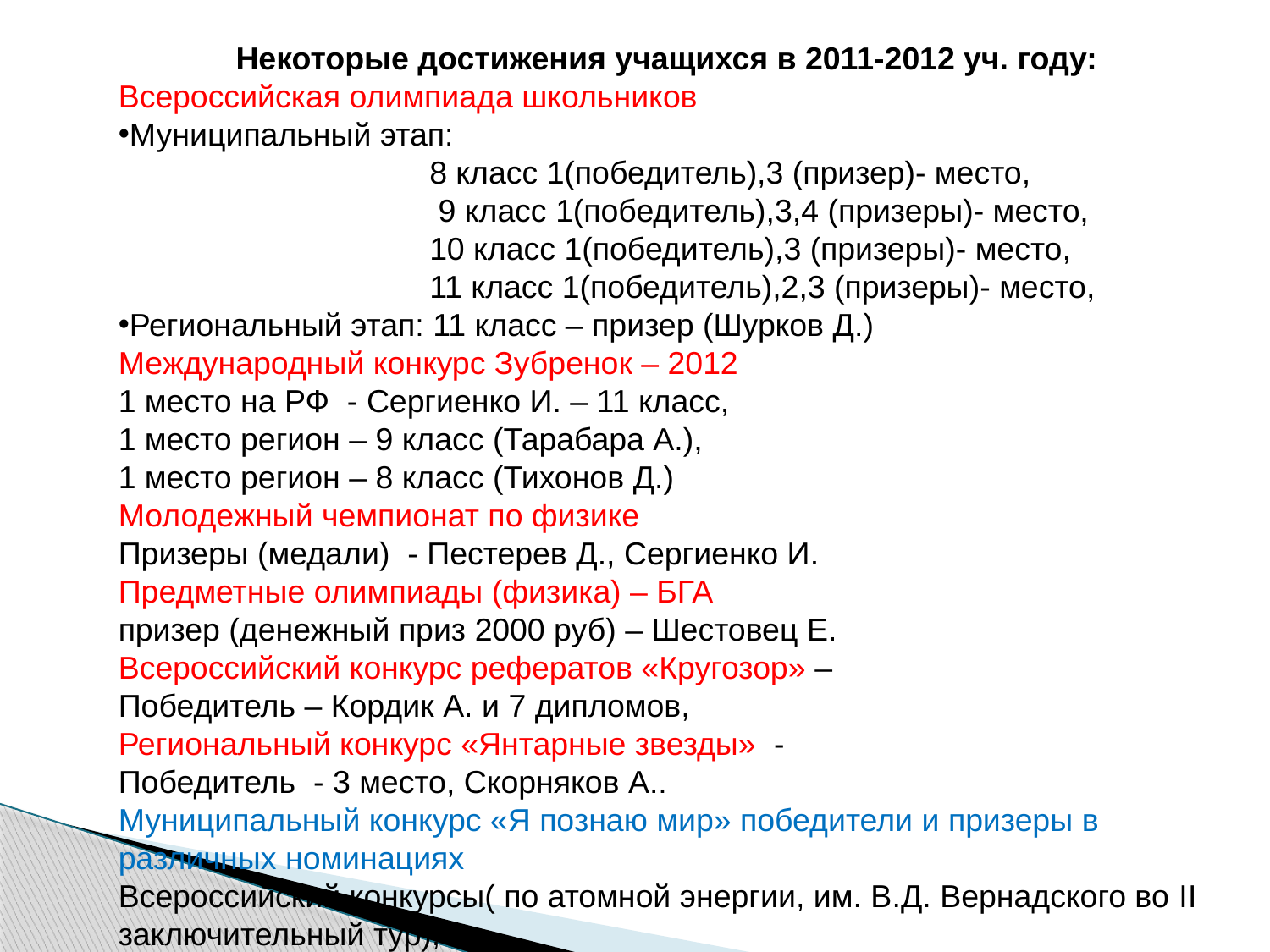

Некоторые достижения учащихся в 2011-2012 уч. году:
Всероссийская олимпиада школьников
Муниципальный этап:
                                   8 класс 1(победитель),3 (призер)- место,
                                    9 класс 1(победитель),3,4 (призеры)- место,
                                   10 класс 1(победитель),3 (призеры)- место,
                                   11 класс 1(победитель),2,3 (призеры)- место,
Региональный этап: 11 класс – призер (Шурков Д.)
Международный конкурс Зубренок – 2012
1 место на РФ  - Сергиенко И. – 11 класс,
1 место регион – 9 класс (Тарабара А.),
1 место регион – 8 класс (Тихонов Д.)
Молодежный чемпионат по физике
Призеры (медали)  - Пестерев Д., Сергиенко И.
Предметные олимпиады (физика) – БГА
призер (денежный приз 2000 руб) – Шестовец Е.
Всероссийский конкурс рефератов «Кругозор» –
Победитель – Кордик А. и 7 дипломов,
Региональный конкурс «Янтарные звезды»  -
Победитель  - 3 место, Скорняков А..
Муниципальный конкурс «Я познаю мир» победители и призеры в различных номинациях
Всероссийский конкурсы( по атомной энергии, им. В.Д. Вернадского во II заключительный тур),
-